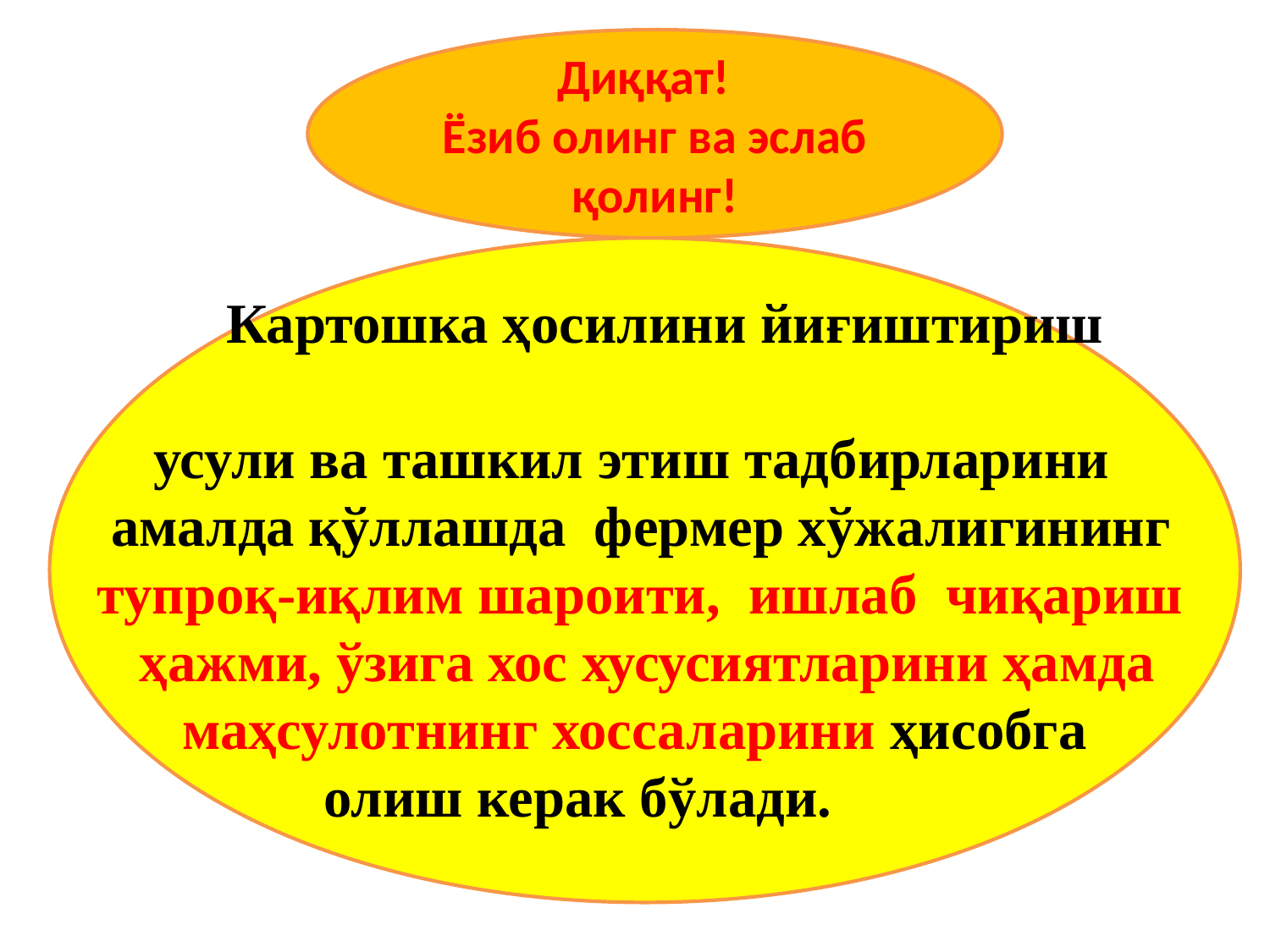

Диққат!
Ёзиб олинг ва эслаб қолинг!

              Картошка ҳосилини йиғиштириш
       усули ва ташкил этиш тадбирларини
    амалда қўллашда  фермер хўжалигининг
   тупроқ-иқлим шароити,  ишлаб  чиқариш
      ҳажми, ўзига хос хусусиятларини ҳамда
         маҳсулотнинг хоссаларини ҳисобга
                   олиш керак бўлади.